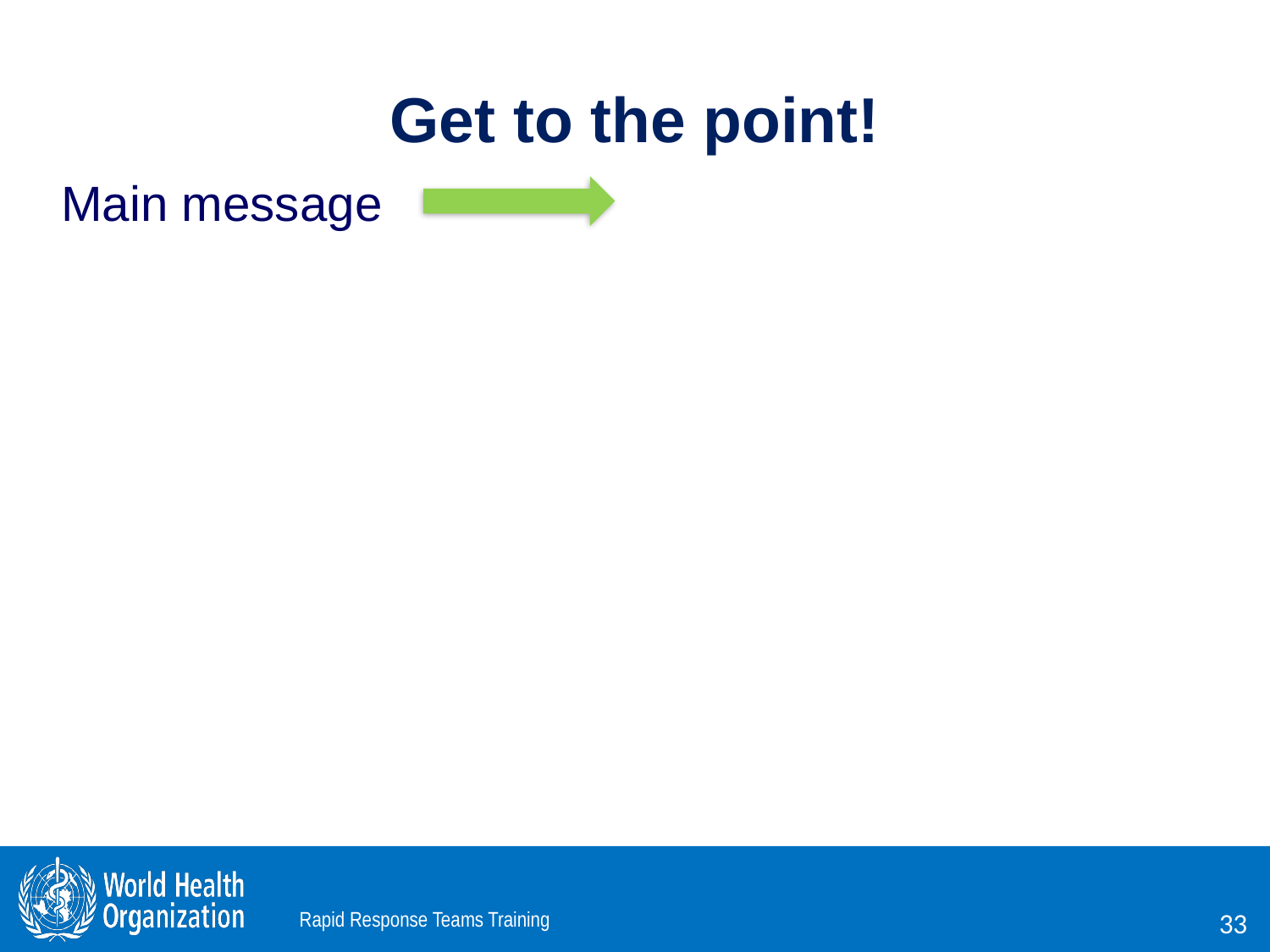

# Get to the point!
Main message